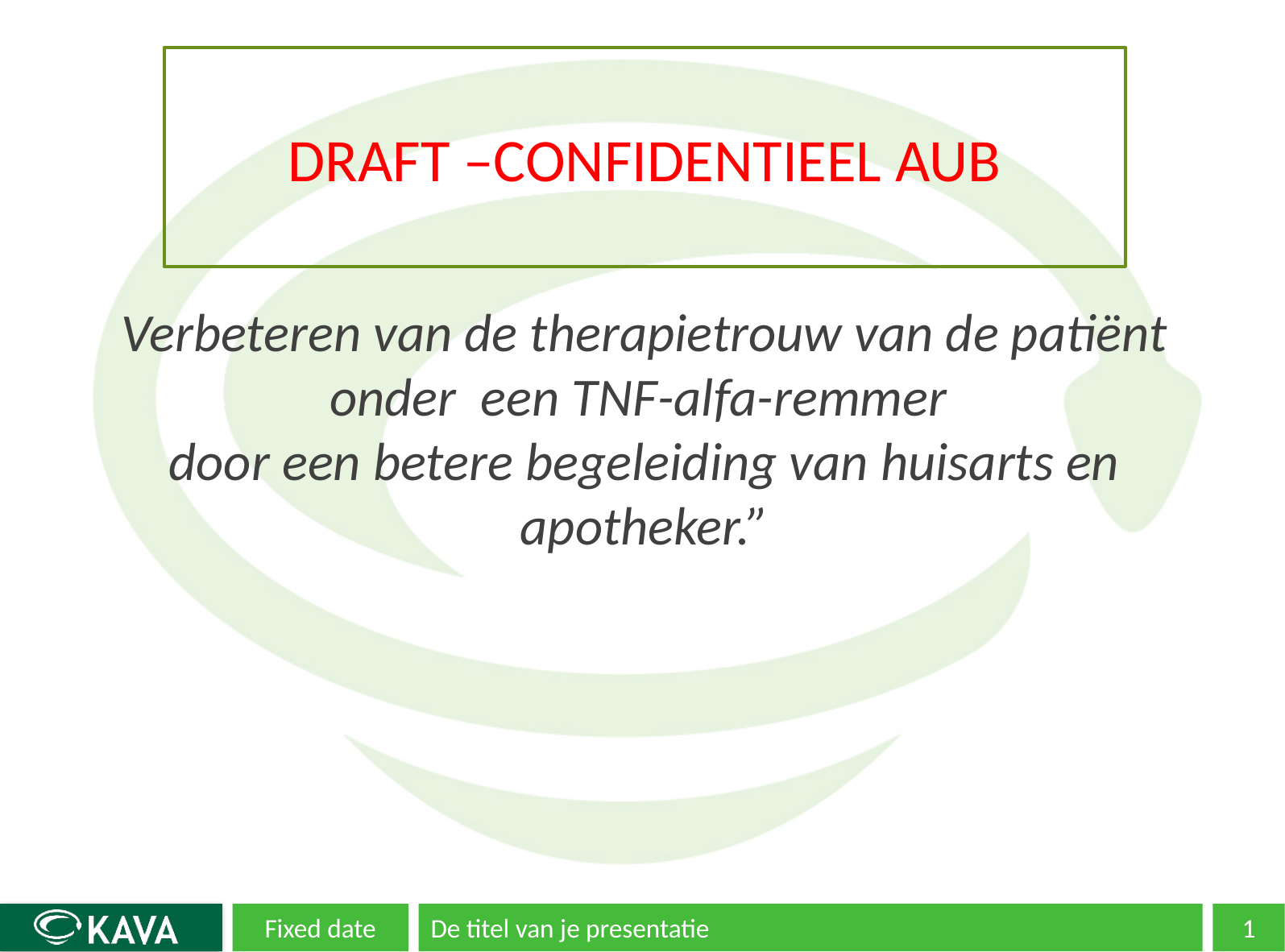

DRAFT –CONFIDENTIEEL AUB

Verbeteren van de therapietrouw van de patiënt onder  een TNF-alfa-remmer
door een betere begeleiding van huisarts en apotheker.”
Fixed date
De titel van je presentatie
1